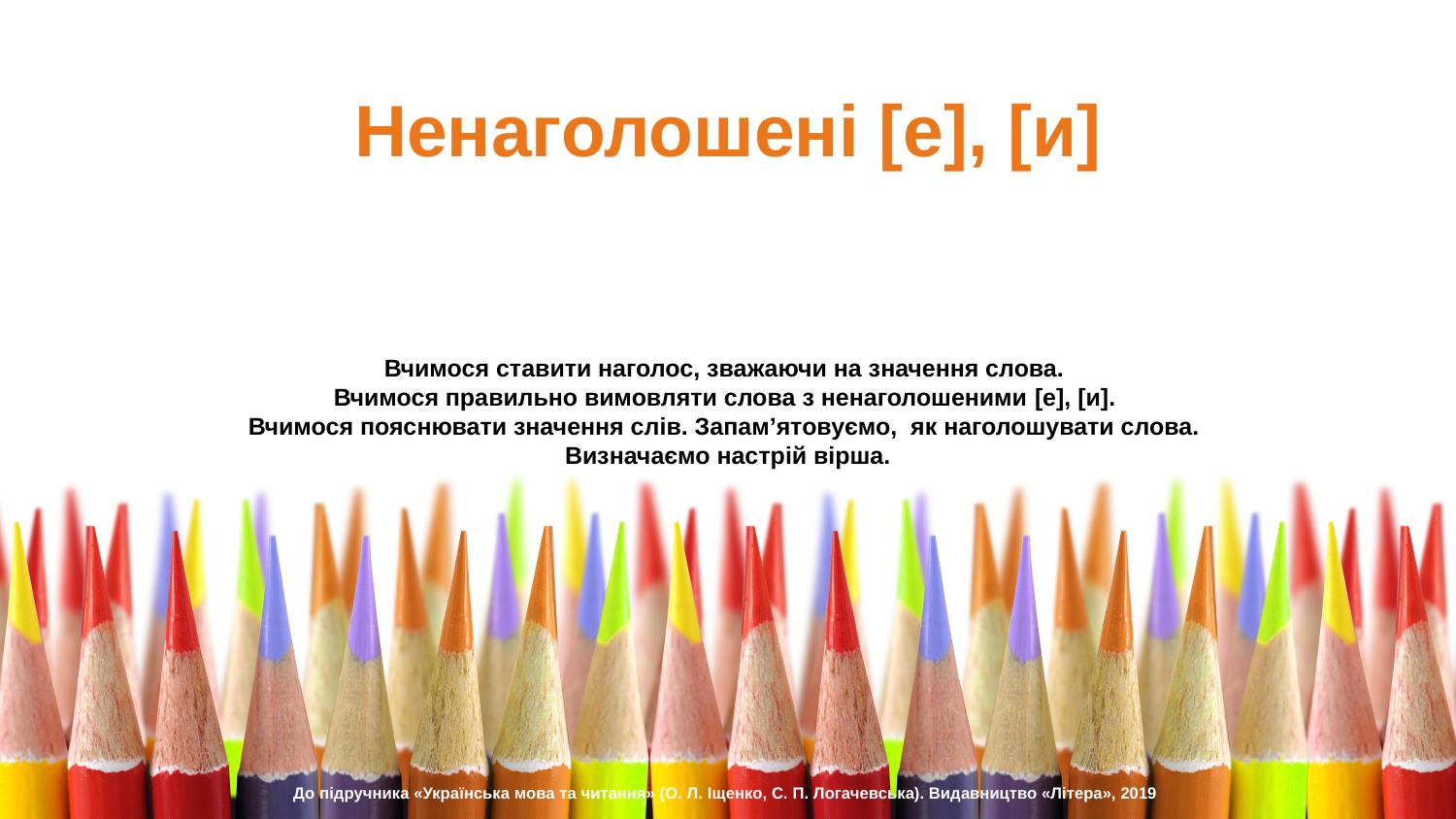

Ненаголошені [е], [и]

Вчимося ставити наголос, зважаючи на значення слова.
Вчимося правильно вимовляти слова з ненаголошеними [е], [и].
Вчимося пояснювати значення слів. Запам’ятовуємо,  як наголошувати слова.
Визначаємо настрій вірша.
До підручника «Українська мова та читання» (О. Л. Іщенко, С. П. Логачевська). Видавництво «Літера», 2019